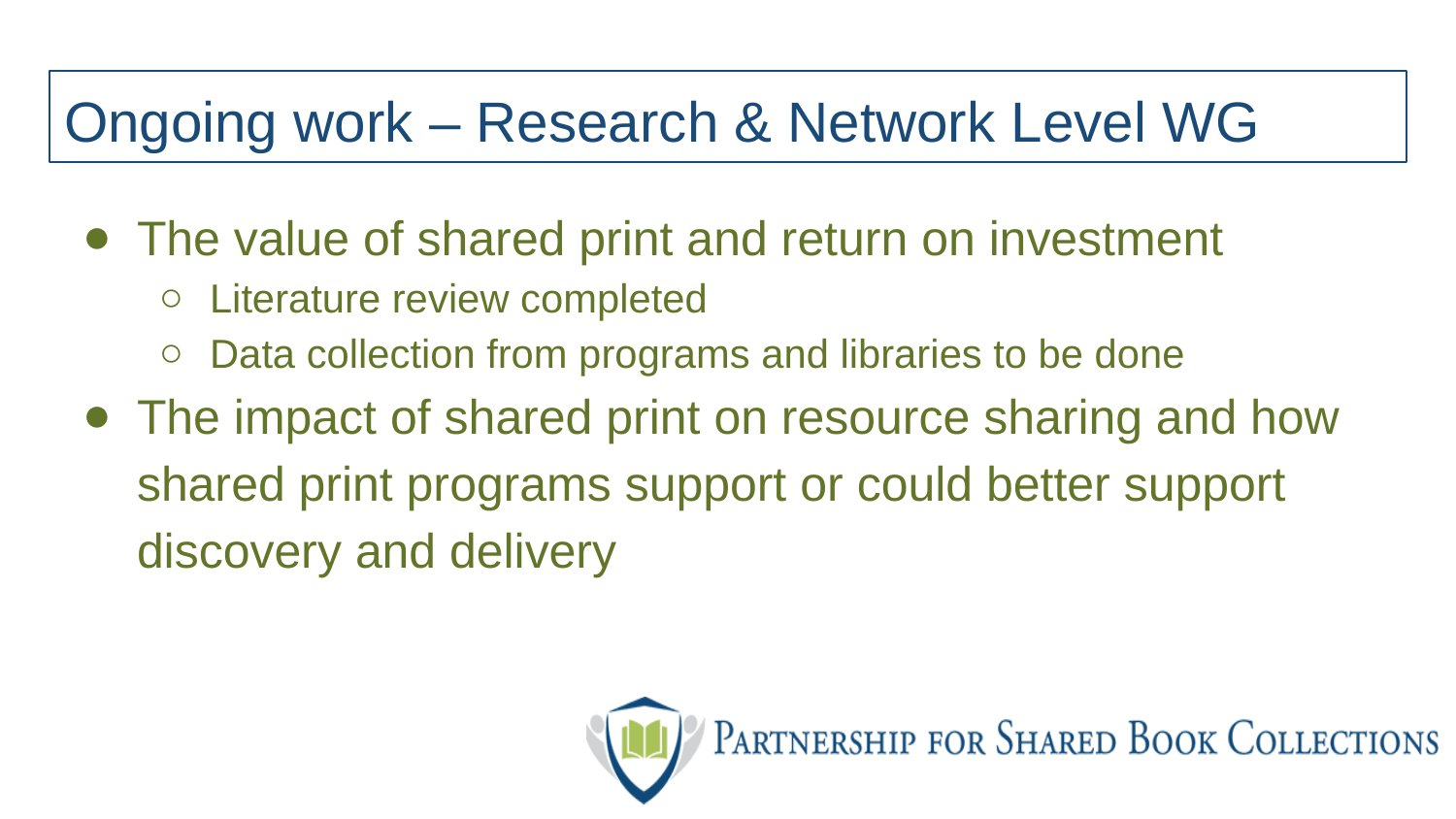

# Ongoing work – Research & Network Level WG
The value of shared print and return on investment
Literature review completed
Data collection from programs and libraries to be done
The impact of shared print on resource sharing and how shared print programs support or could better support discovery and delivery